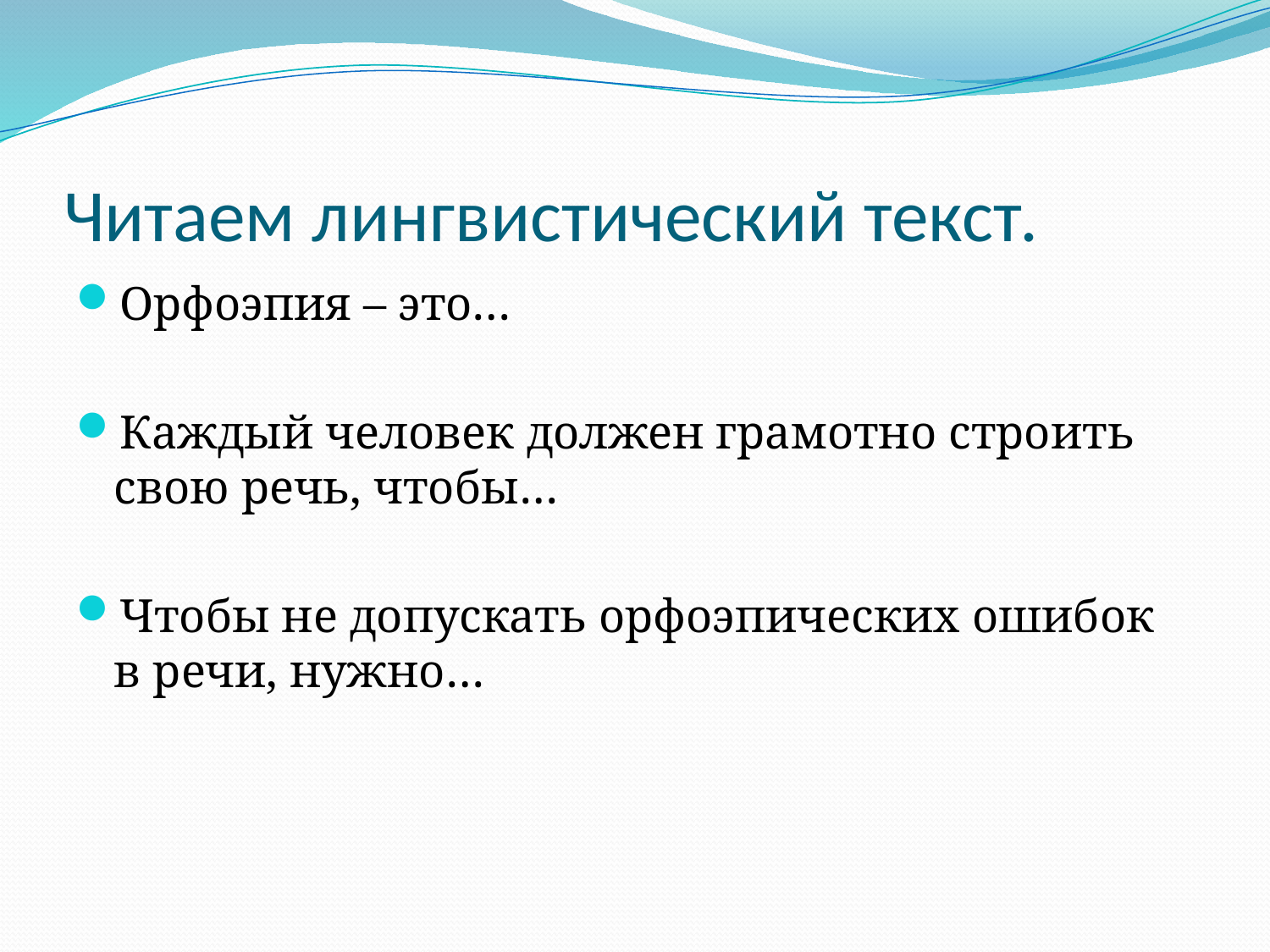

# Читаем лингвистический текст.
Орфоэпия – это…

Каждый человек должен грамотно строить свою речь, чтобы…

Чтобы не допускать орфоэпических ошибок в речи, нужно…